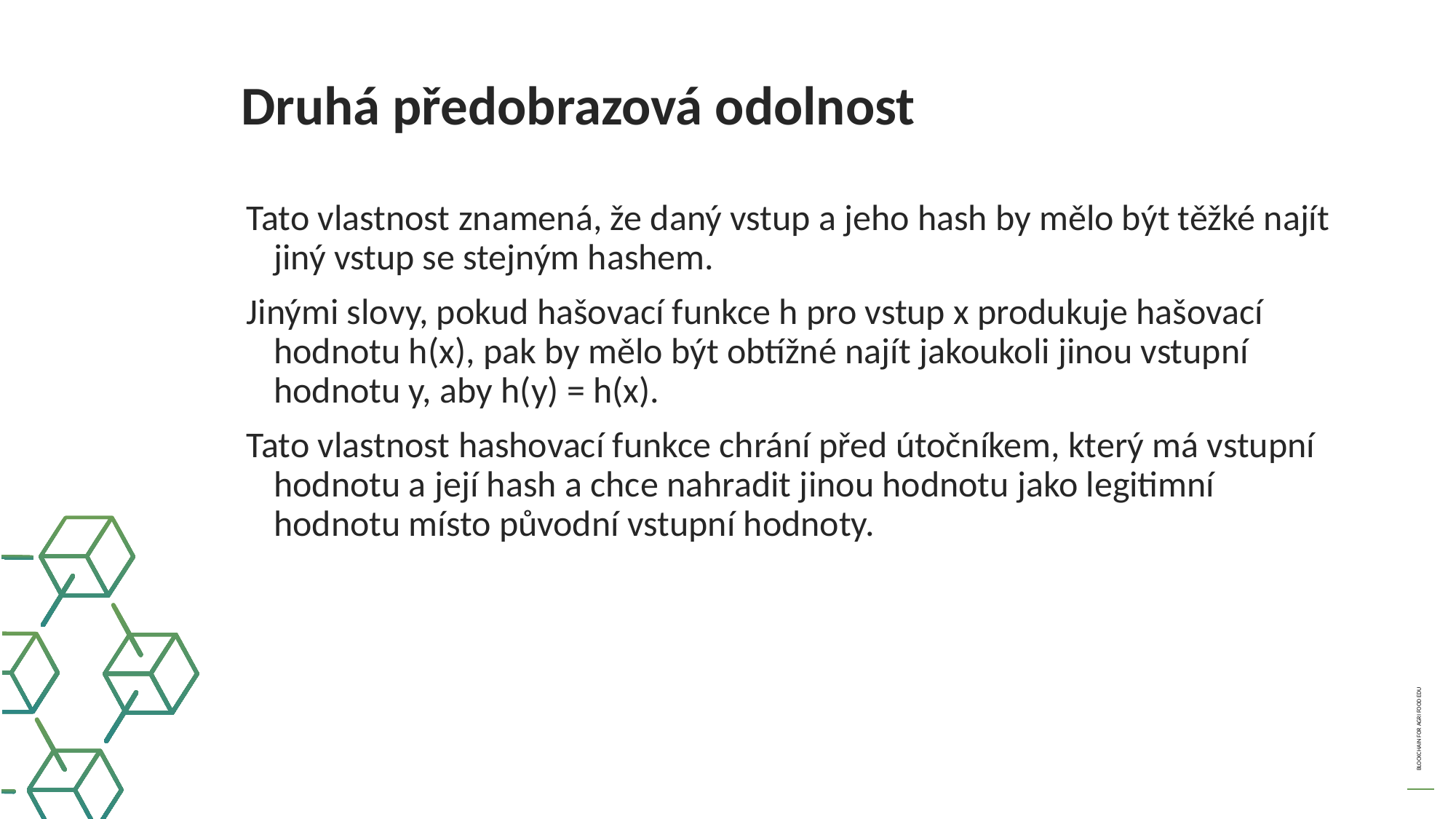

Druhá předobrazová odolnost
Tato vlastnost znamená, že daný vstup a jeho hash by mělo být těžké najít jiný vstup se stejným hashem.
Jinými slovy, pokud hašovací funkce h pro vstup x produkuje hašovací hodnotu h(x), pak by mělo být obtížné najít jakoukoli jinou vstupní hodnotu y, aby h(y) = h(x).
Tato vlastnost hashovací funkce chrání před útočníkem, který má vstupní hodnotu a její hash a chce nahradit jinou hodnotu jako legitimní hodnotu místo původní vstupní hodnoty.